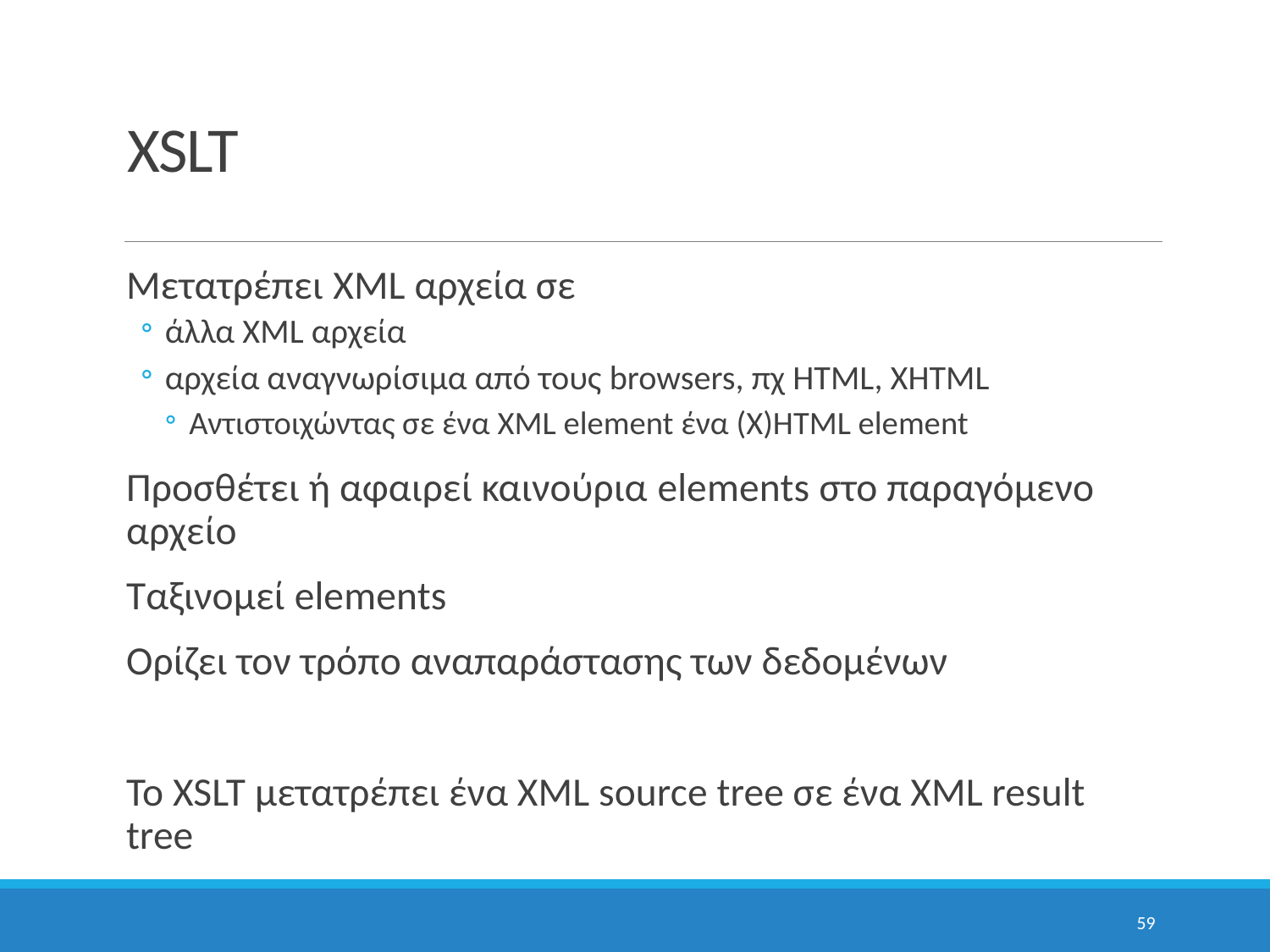

# XSLT
Μετατρέπει XML αρχεία σε
άλλα XML αρχεία
αρχεία αναγνωρίσιμα από τους browsers, πχ HTML, XHTML
Αντιστοιχώντας σε ένα XML element ένα (X)HTML element
Προσθέτει ή αφαιρεί καινούρια elements στο παραγόμενο αρχείο
Ταξινομεί elements
Ορίζει τον τρόπο αναπαράστασης των δεδομένων

Το XSLT μετατρέπει ένα XML source tree σε ένα XML result tree
59